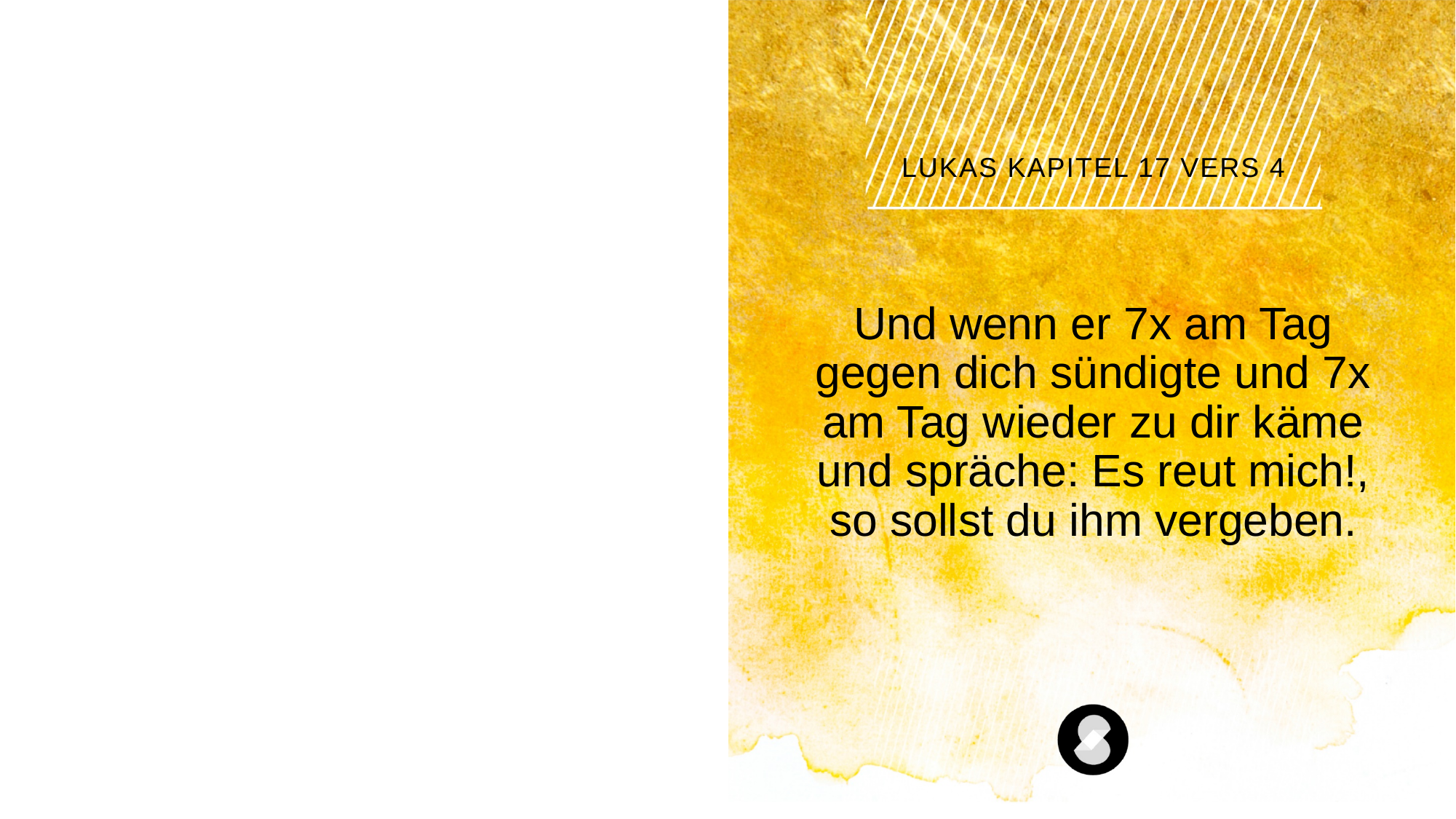

Lukas Kapitel 17 Vers 4
Und wenn er 7x am Tag gegen dich sündigte und 7x am Tag wieder zu dir käme und spräche: Es reut mich!, so sollst du ihm vergeben.